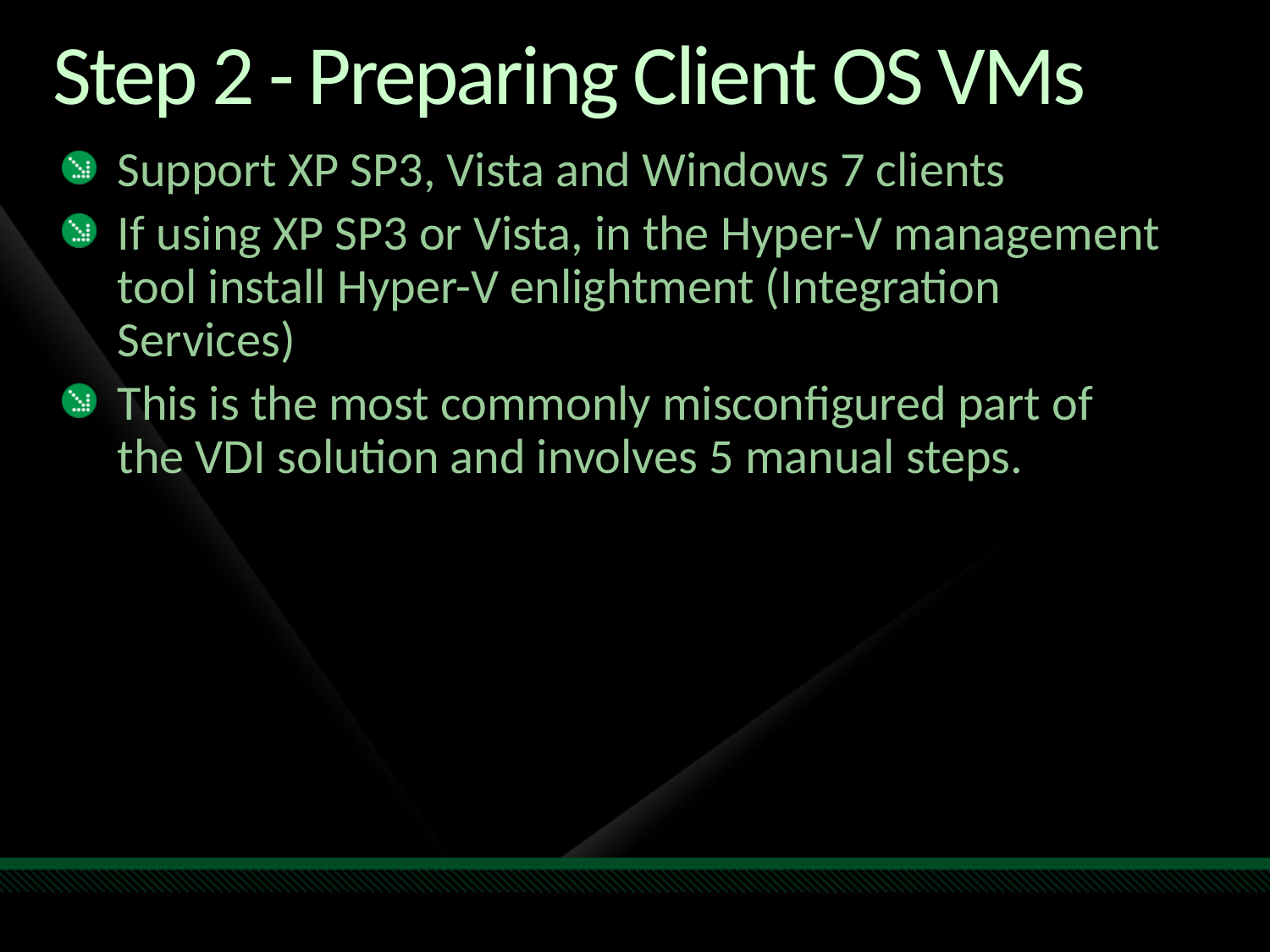

# Step 2 - Preparing Client OS VMs
Support XP SP3, Vista and Windows 7 clients
If using XP SP3 or Vista, in the Hyper-V management tool install Hyper-V enlightment (Integration Services)
This is the most commonly misconfigured part of the VDI solution and involves 5 manual steps.